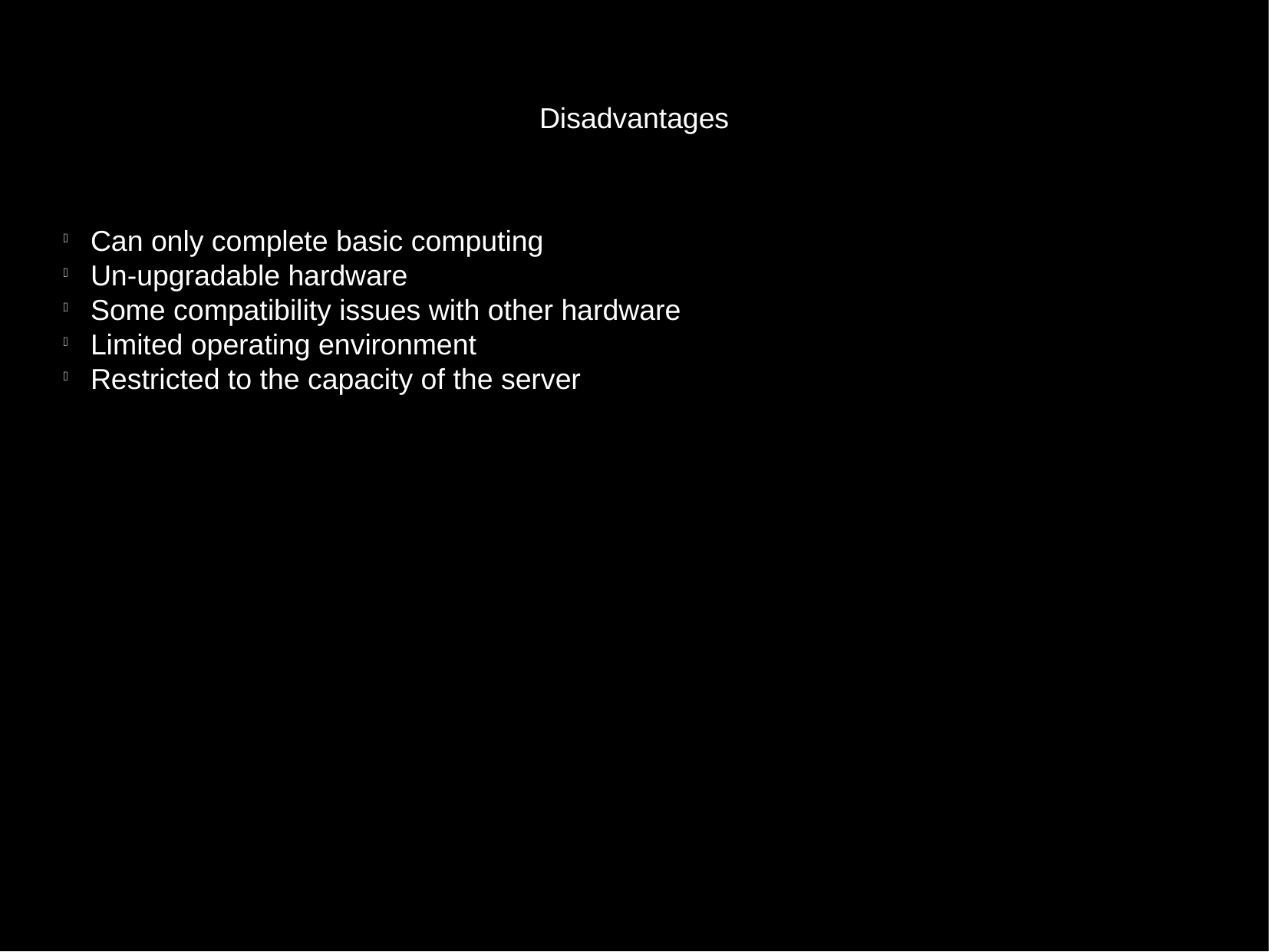

Disadvantages
Can only complete basic computing
Un-upgradable hardware
Some compatibility issues with other hardware
Limited operating environment
Restricted to the capacity of the server